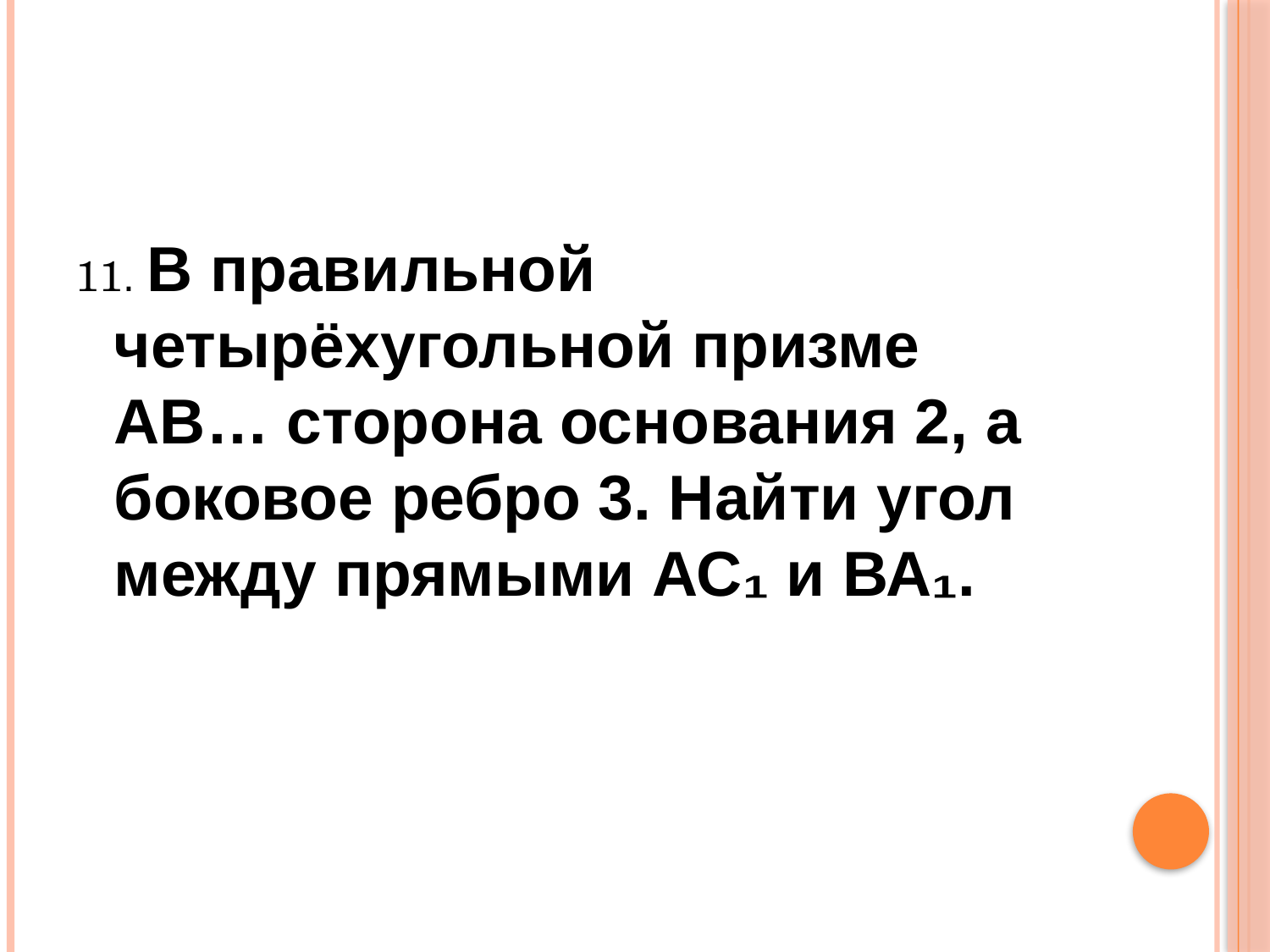

#
11. В правильной четырёхугольной призме АВ… сторона основания 2, а боковое ребро 3. Найти угол между прямыми АС₁ и ВА₁.